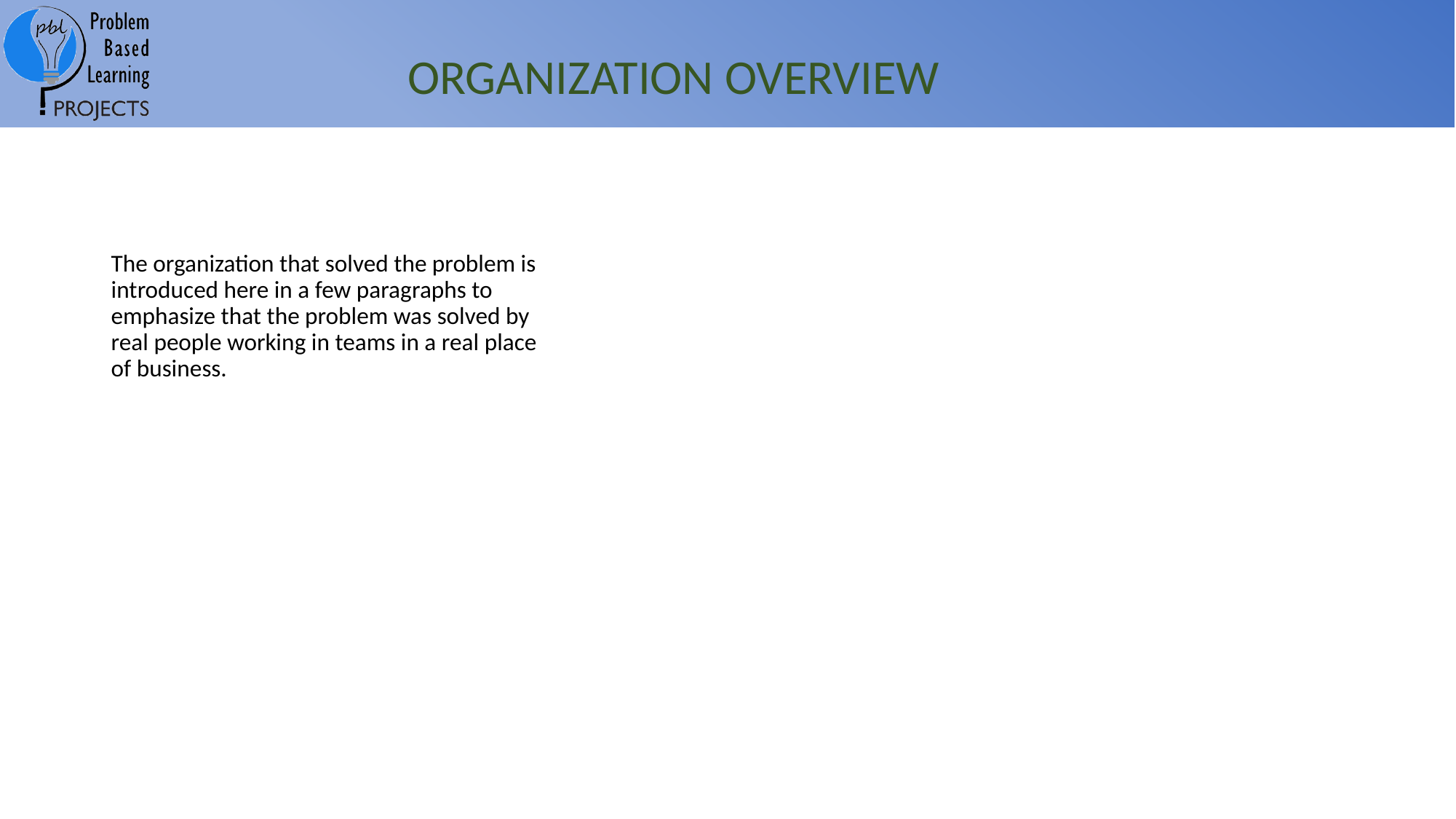

# ORGANIZATION OVERVIEW

The organization that solved the problem is introduced here in a few paragraphs to emphasize that the problem was solved by real people working in teams in a real place of business.